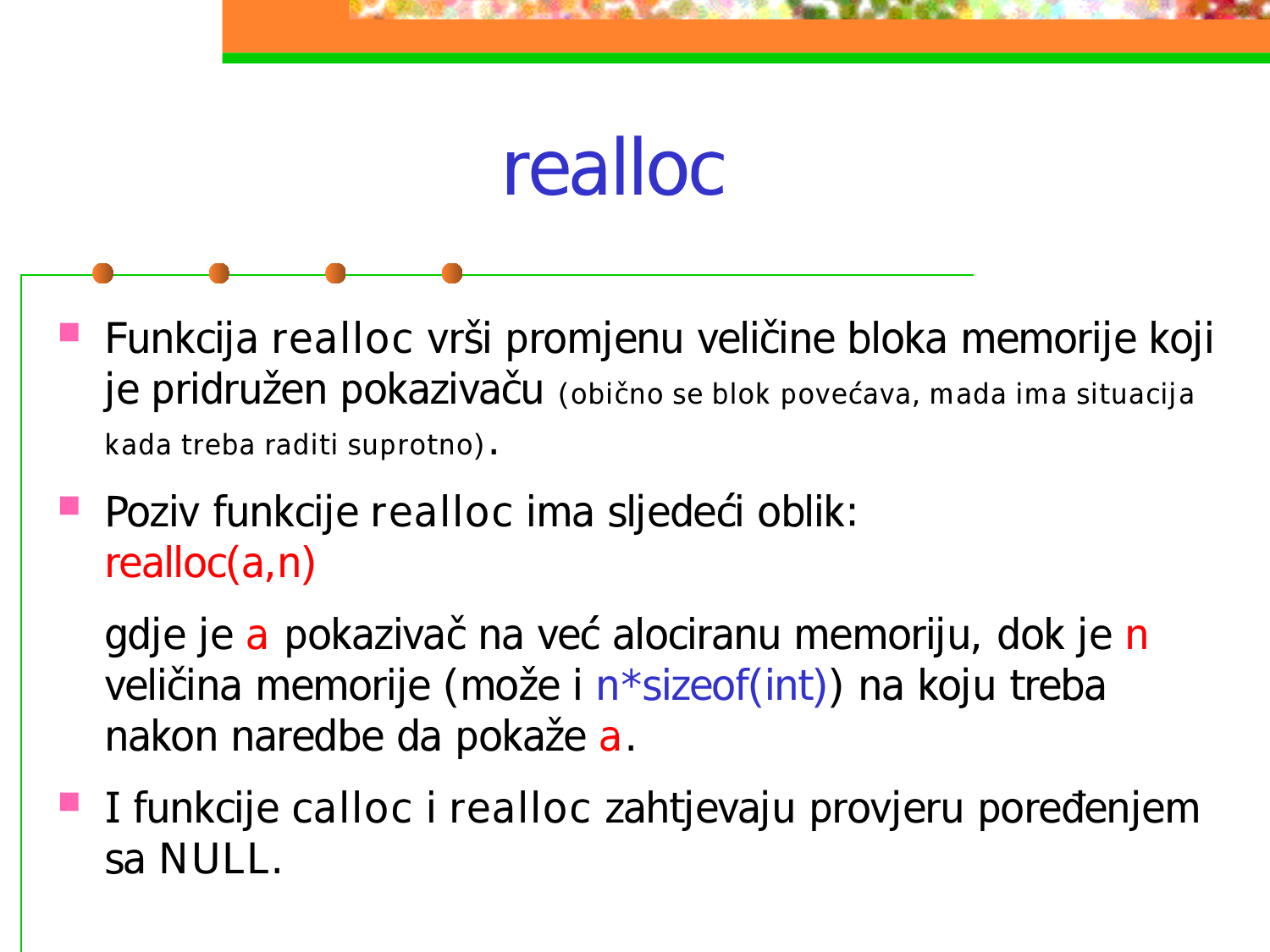

# realloc
Funkcija realloc vrši promjenu veličine bloka memorije koji je pridružen pokazivaču (obično se blok povećava, mada ima situacija kada treba raditi suprotno).
Poziv funkcije realloc ima sljedeći oblik:
realloc(a,n)
	gdje je a pokazivač na već alociranu memoriju, dok je n veličina memorije (može i n*sizeof(int)) na koju treba nakon naredbe da pokaže a.
I funkcije calloc i realloc zahtjevaju provjeru poređenjem sa NULL.